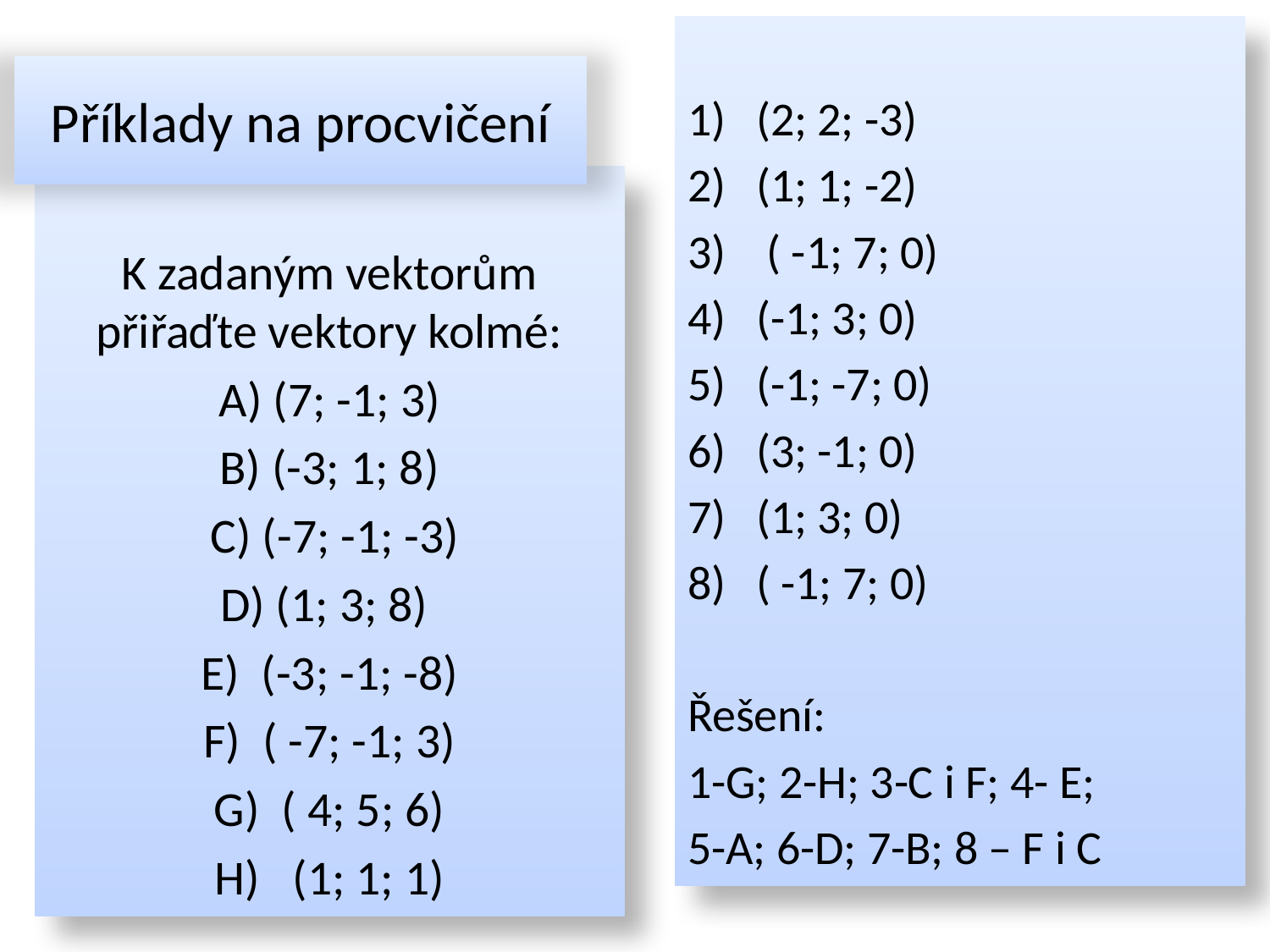

(2; 2; -3)
(1; 1; -2)
 ( -1; 7; 0)
(-1; 3; 0)
(-1; -7; 0)
(3; -1; 0)
(1; 3; 0)
( -1; 7; 0)

Řešení:
1-G; 2-H; 3-C i F; 4- E;
5-A; 6-D; 7-B; 8 – F i C
# Příklady na procvičení

K zadaným vektorům přiřaďte vektory kolmé:
A) (7; -1; 3)
B) (-3; 1; 8)
 C) (-7; -1; -3)
D) (1; 3; 8)
E)  (-3; -1; -8)
F)  ( -7; -1; 3)
G)  ( 4; 5; 6)
H)   (1; 1; 1)